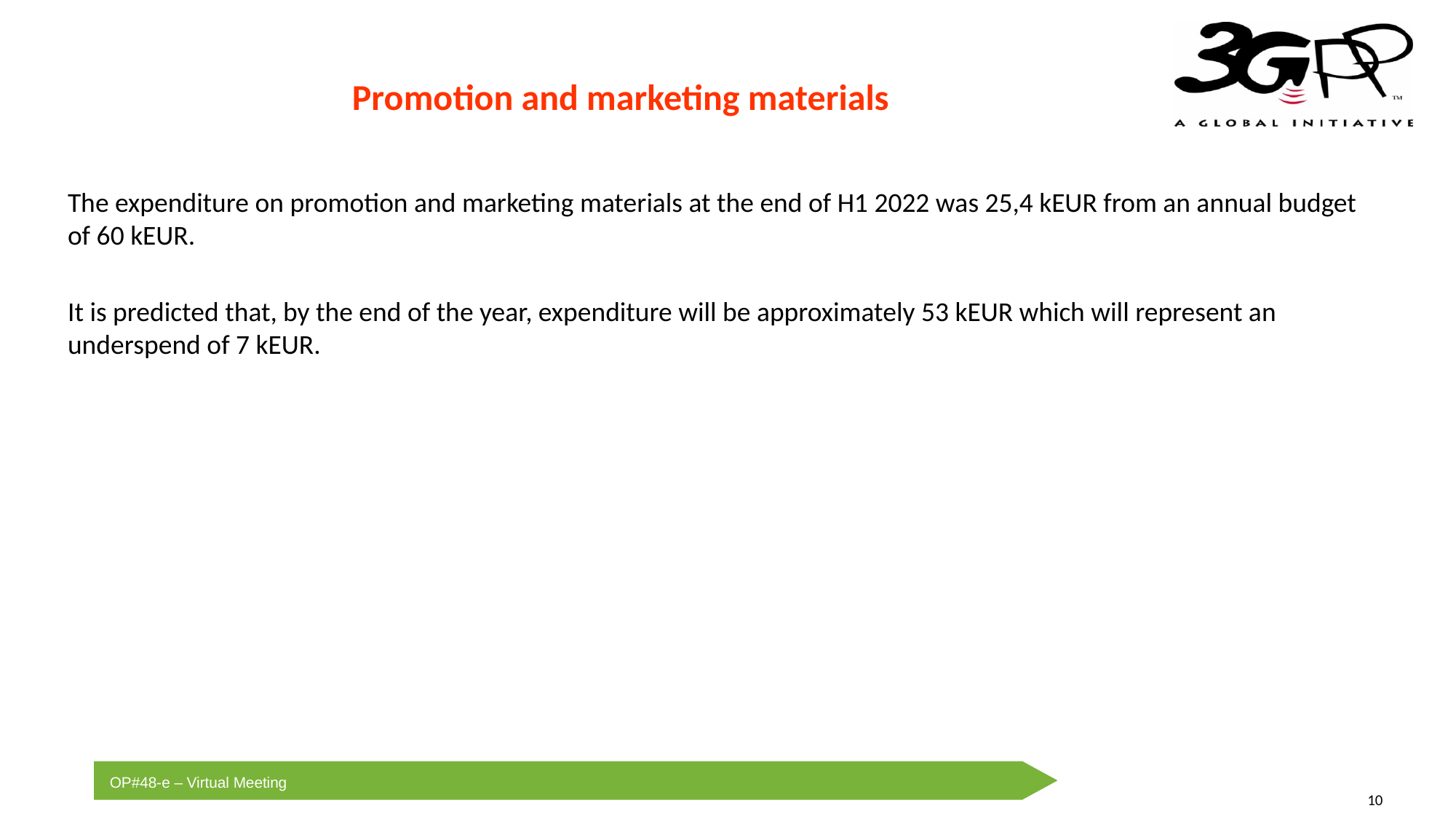

# Promotion and marketing materials

The expenditure on promotion and marketing materials at the end of H1 2022 was 25,4 kEUR from an annual budget of 60 kEUR.

It is predicted that, by the end of the year, expenditure will be approximately 53 kEUR which will represent an underspend of 7 kEUR.